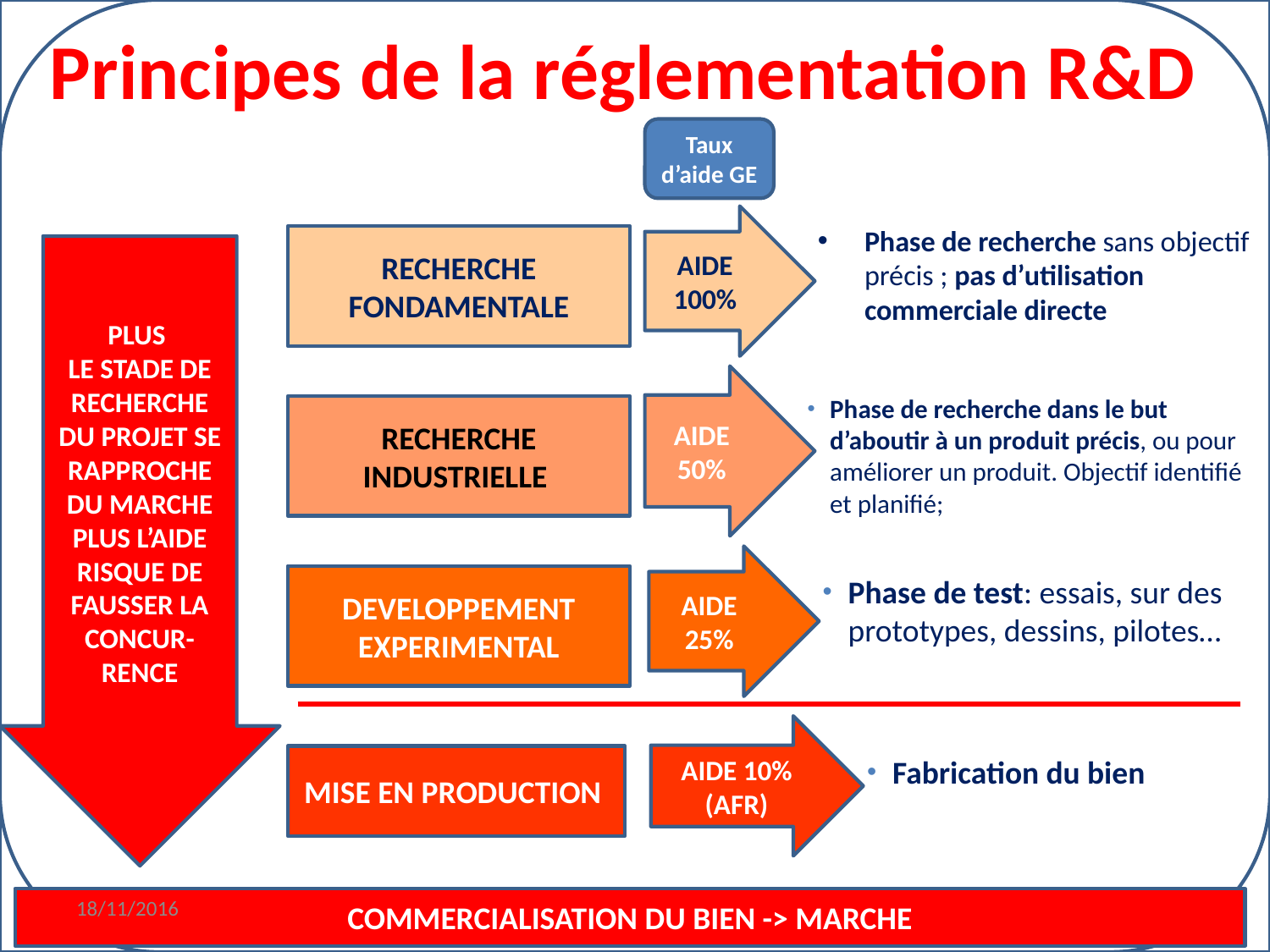

# Principes de la réglementation R&D
Taux d’aide GE
AIDE 100%
Phase de recherche sans objectif précis ; pas d’utilisation commerciale directe

RECHERCHE FONDAMENTALE
PLUS
LE STADE DE RECHERCHE DU PROJET SE RAPPROCHE DU MARCHE PLUS L’AIDE RISQUE DE FAUSSER LA CONCUR-RENCE
AIDE 50%
Phase de recherche dans le but d’aboutir à un produit précis, ou pour améliorer un produit. Objectif identifié et planifié;

RECHERCHE INDUSTRIELLE
AIDE 25%
DEVELOPPEMENT EXPERIMENTAL
Phase de test: essais, sur des prototypes, dessins, pilotes…

AIDE 10% (AFR)
Fabrication du bien

MISE EN PRODUCTION
18/11/2016
JP Bove www.fcae.eu
36
COMMERCIALISATION DU BIEN -> MARCHE